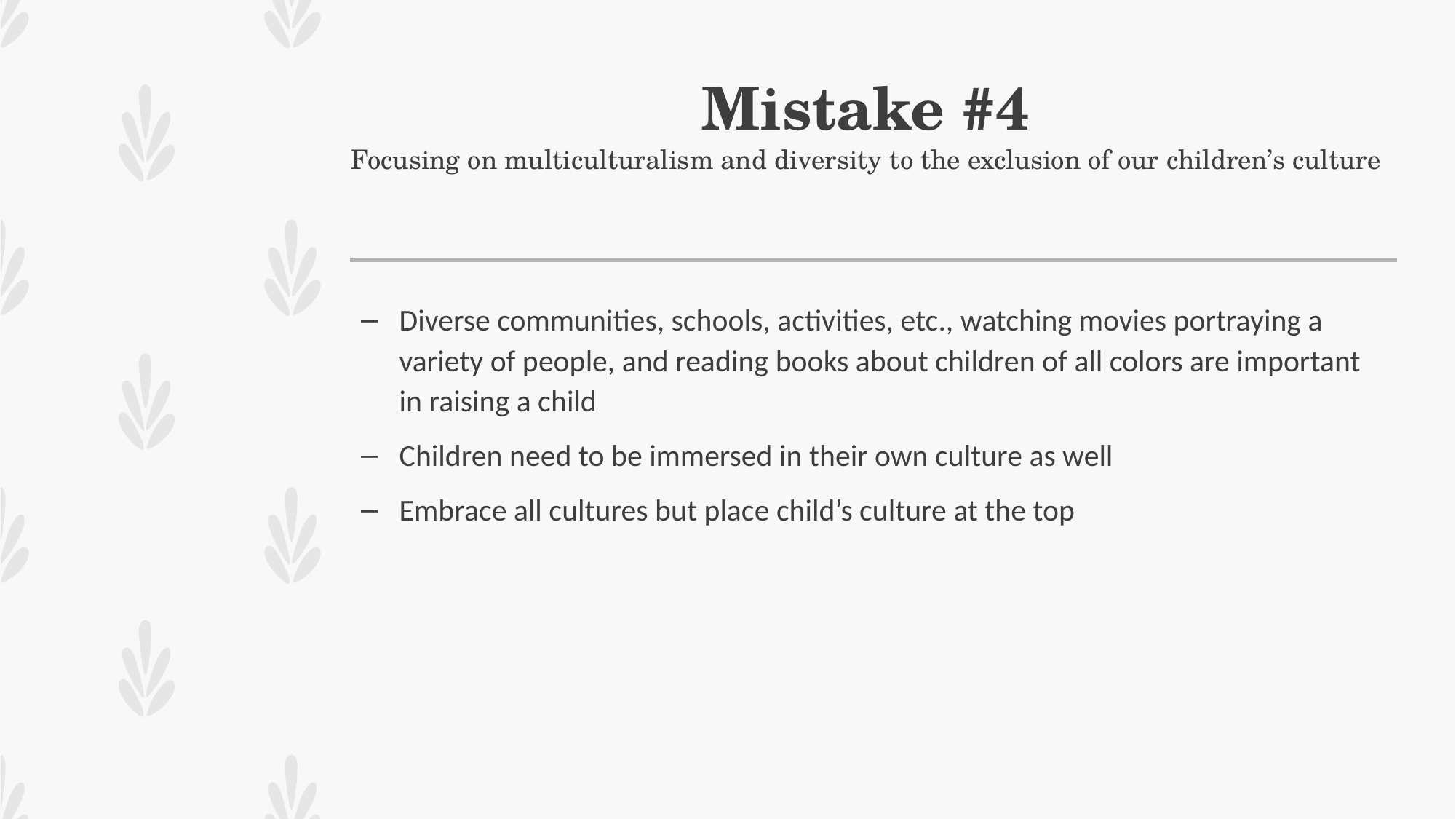

# Mistake #4 Focusing on multiculturalism and diversity to the exclusion of our children’s culture
Diverse communities, schools, activities, etc., watching movies portraying a variety of people, and reading books about children of all colors are important in raising a child
Children need to be immersed in their own culture as well
Embrace all cultures but place child’s culture at the top